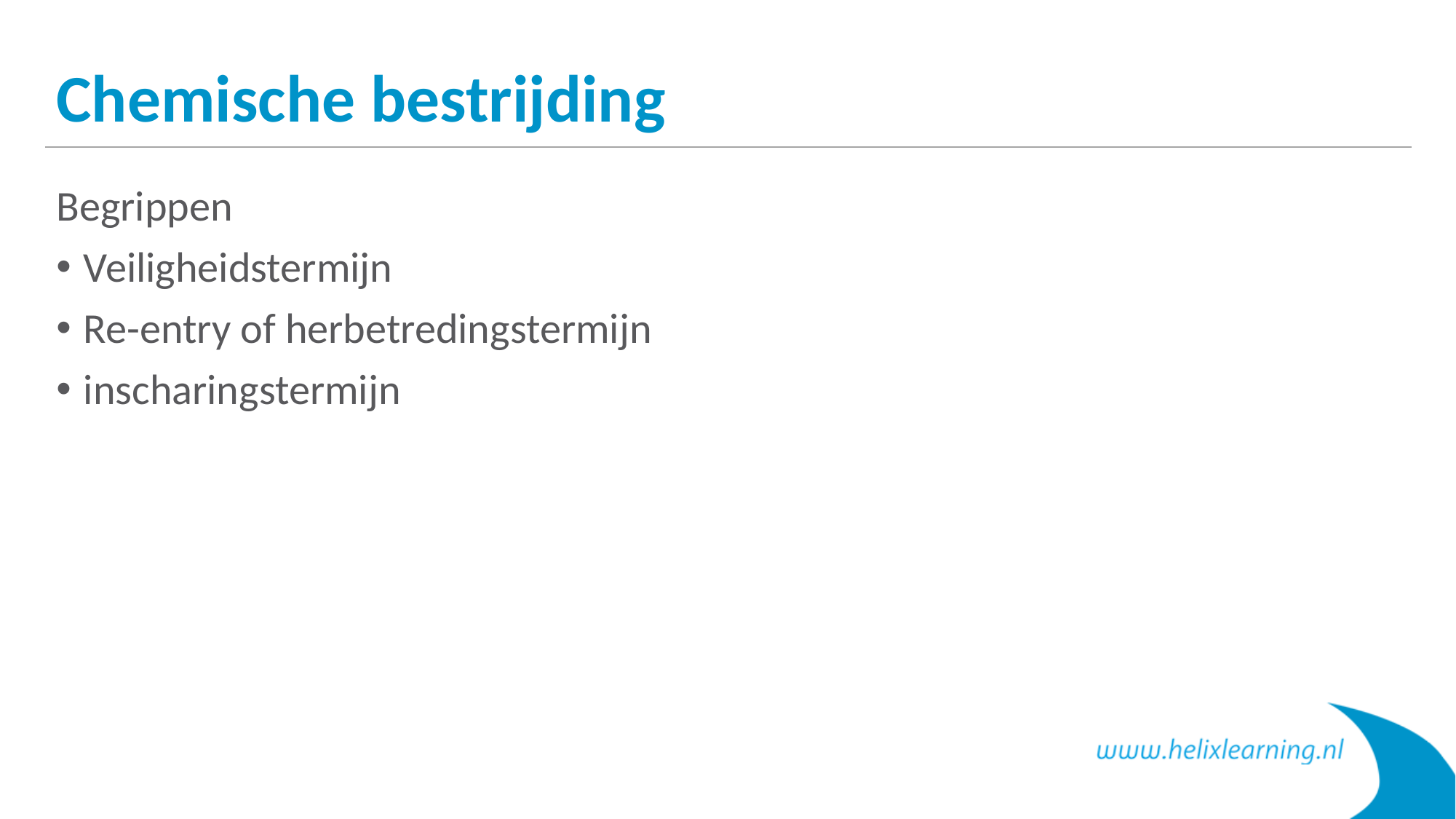

# Chemische bestrijding
Begrippen
Veiligheidstermijn
Re-entry of herbetredingstermijn
inscharingstermijn